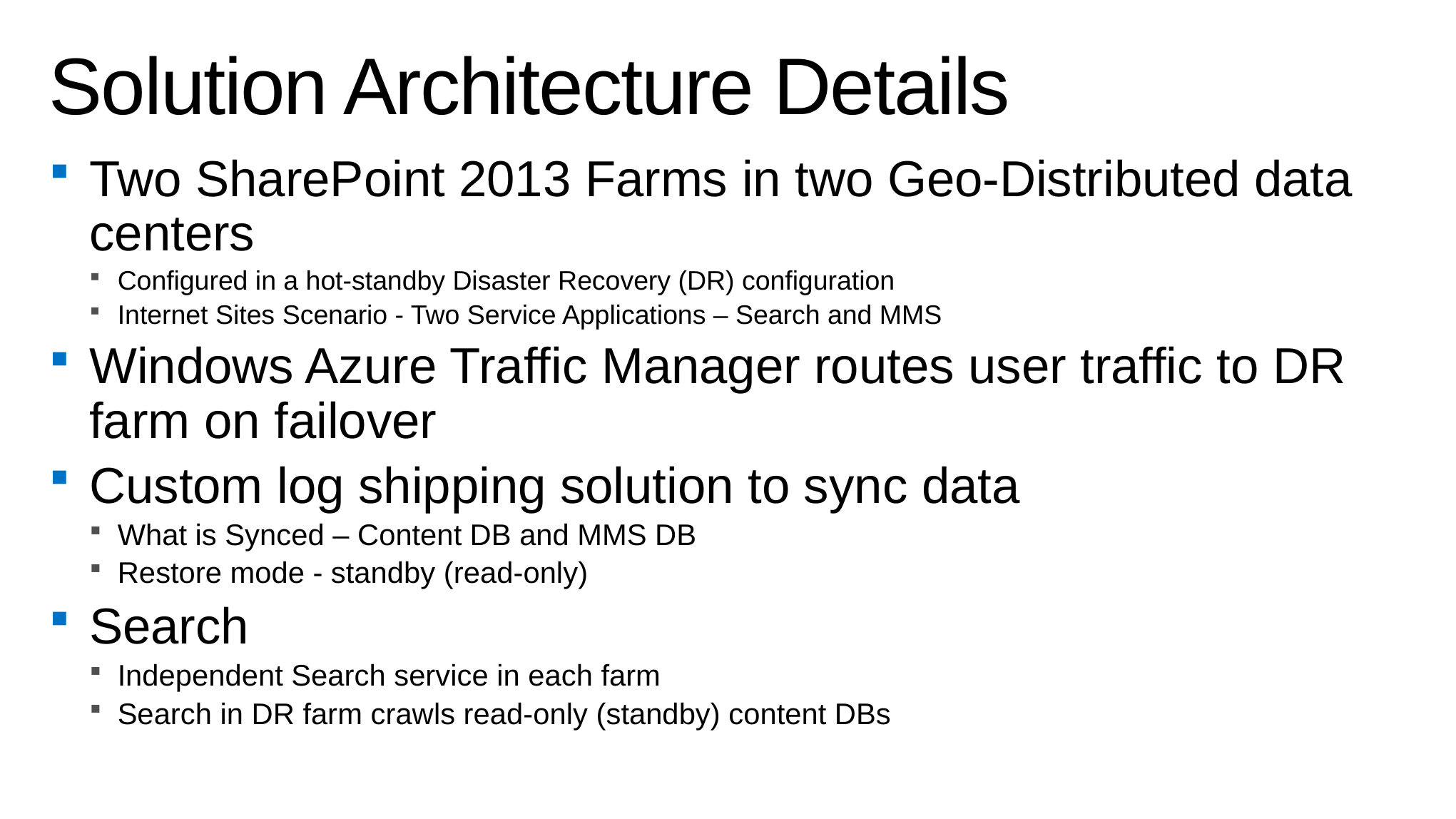

# Solution Architecture Details
Two SharePoint 2013 Farms in two Geo-Distributed data centers
Configured in a hot-standby Disaster Recovery (DR) configuration
Internet Sites Scenario - Two Service Applications – Search and MMS
Windows Azure Traffic Manager routes user traffic to DR farm on failover
Custom log shipping solution to sync data
What is Synced – Content DB and MMS DB
Restore mode - standby (read-only)
Search
Independent Search service in each farm
Search in DR farm crawls read-only (standby) content DBs